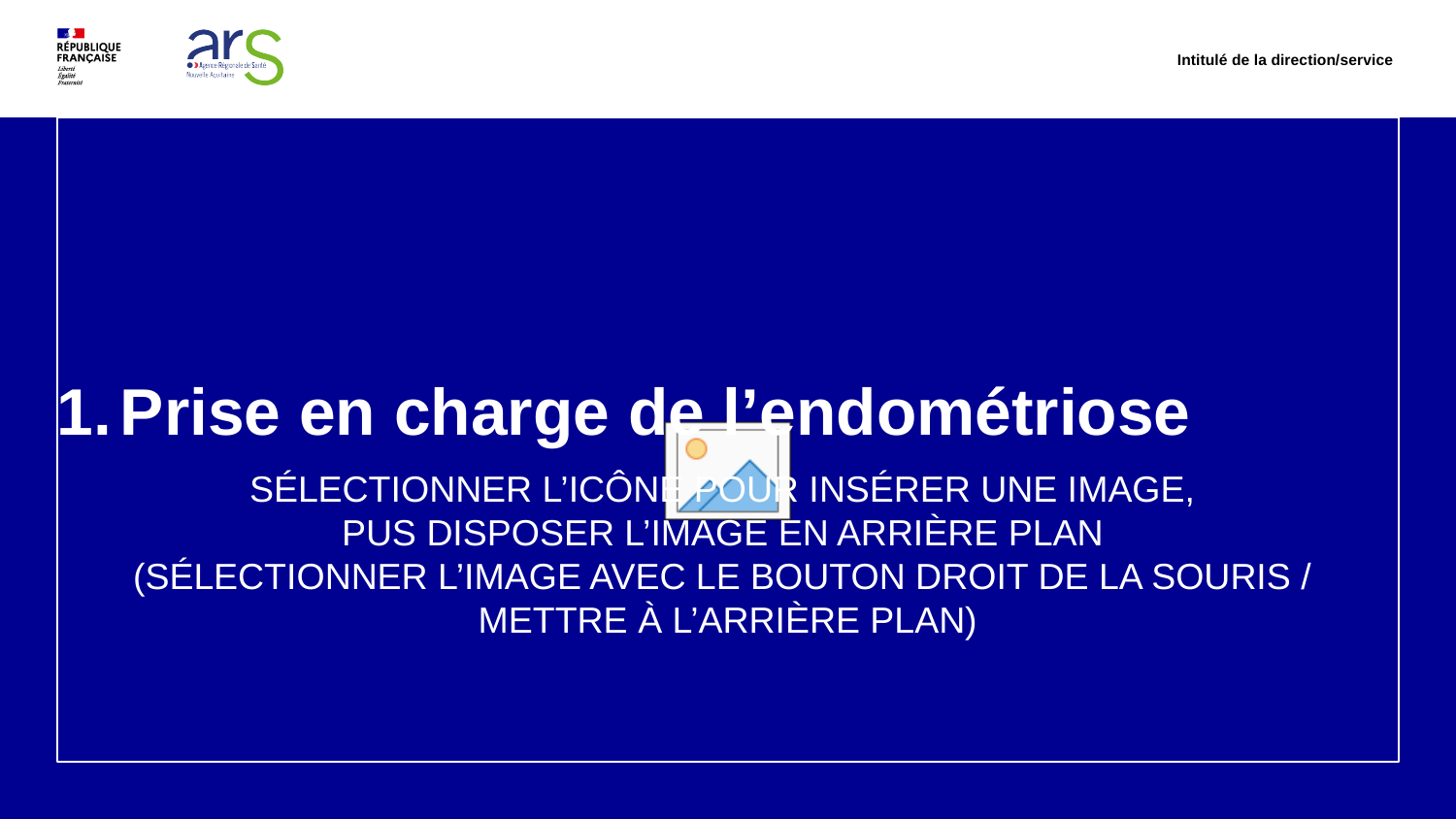

Intitulé de la direction/service

# Prise en charge de l’endométriose
2